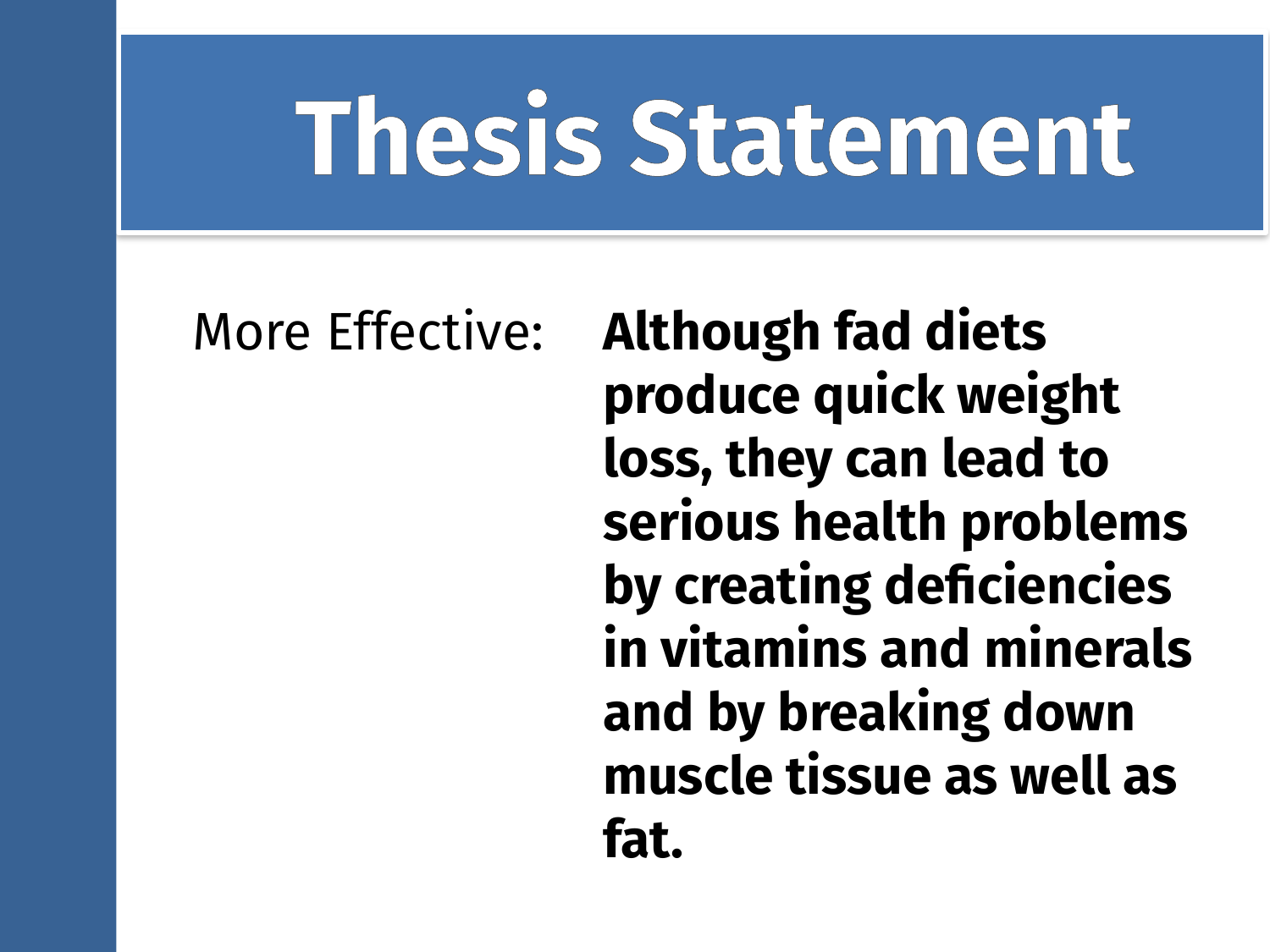

# Thesis Statement
| More Effective: | Although fad diets produce quick weight loss, they can lead to serious health problems by creating deficiencies in vitamins and minerals and by breaking down muscle tissue as well as fat. |
| --- | --- |